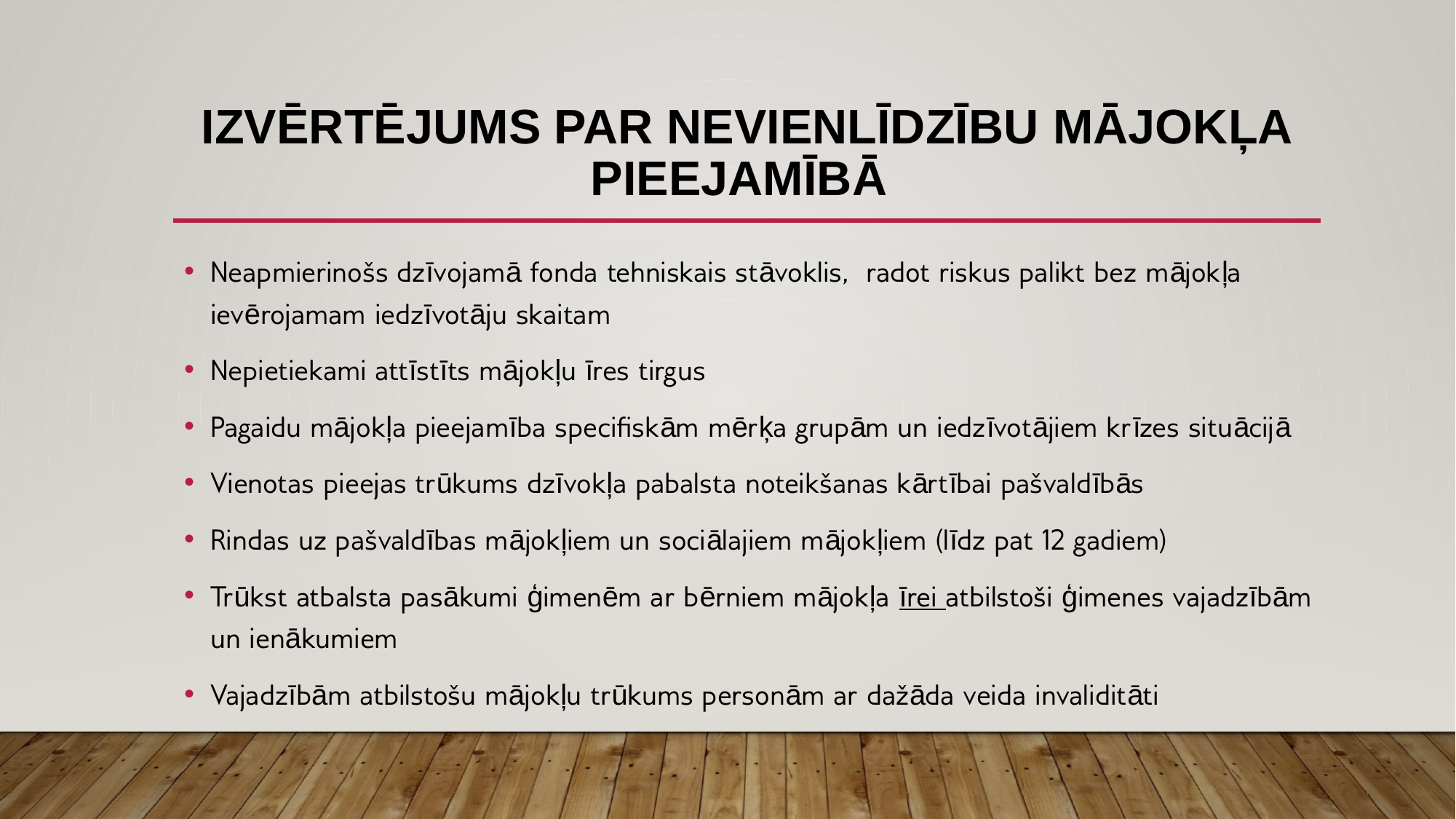

# izvērtējums par nevienlīdzību mājokļa pieejamībā
Neapmierinošs dzīvojamā fonda tehniskais stāvoklis,  radot riskus palikt bez mājokļa ievērojamam iedzīvotāju skaitam
Nepietiekami attīstīts mājokļu īres tirgus
Pagaidu mājokļa pieejamība specifiskām mērķa grupām un iedzīvotājiem krīzes situācijā
Vienotas pieejas trūkums dzīvokļa pabalsta noteikšanas kārtībai pašvaldībās
Rindas uz pašvaldības mājokļiem un sociālajiem mājokļiem (līdz pat 12 gadiem)
Trūkst atbalsta pasākumi ģimenēm ar bērniem mājokļa īrei atbilstoši ģimenes vajadzībām un ienākumiem
Vajadzībām atbilstošu mājokļu trūkums personām ar dažāda veida invaliditāti